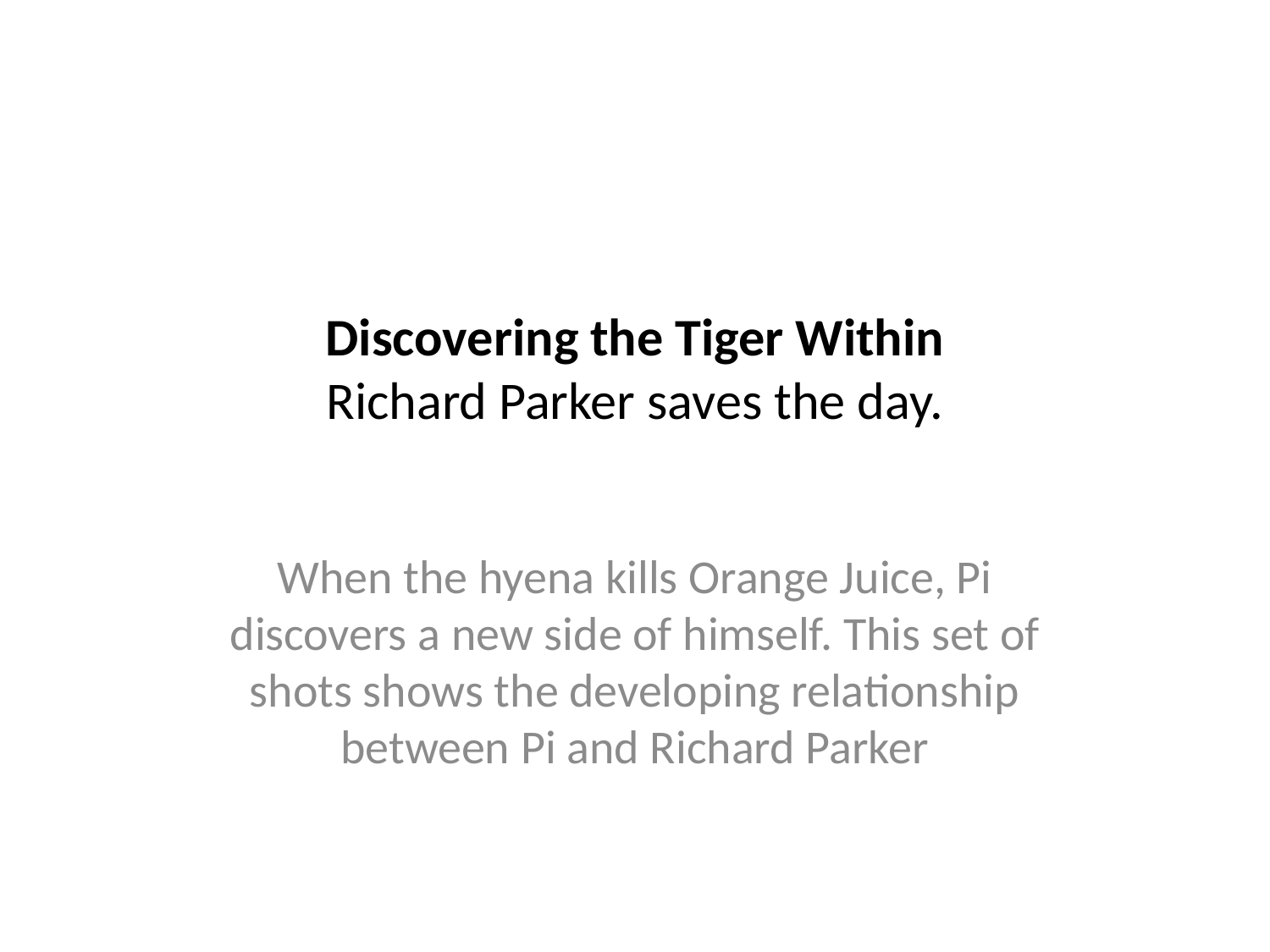

# Discovering the Tiger Within Richard Parker saves the day.
When the hyena kills Orange Juice, Pi discovers a new side of himself. This set of shots shows the developing relationship between Pi and Richard Parker